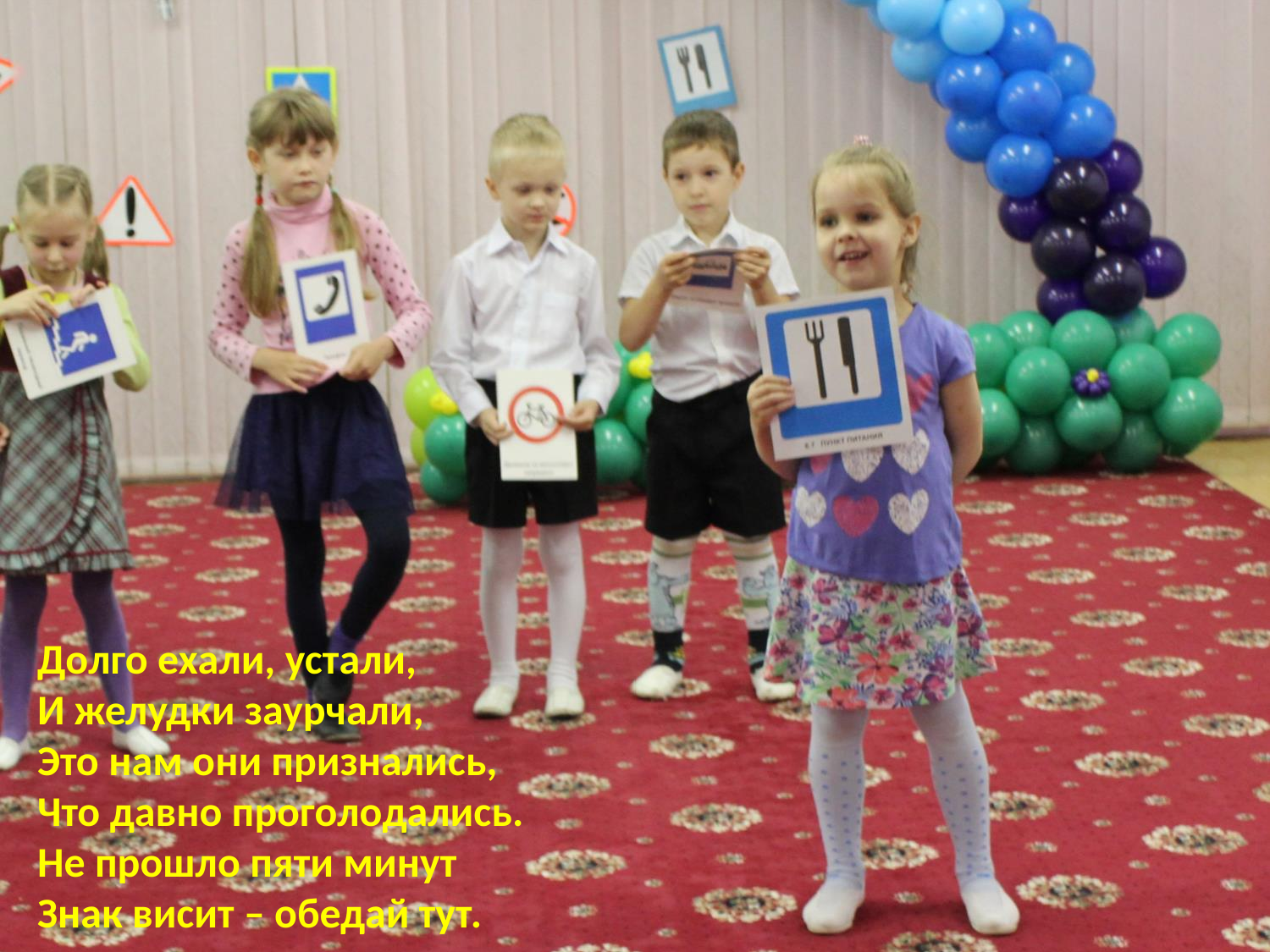

Долго ехали, устали,
И желудки заурчали,
Это нам они признались,
Что давно проголодались.
Не прошло пяти минут
Знак висит – обедай тут.